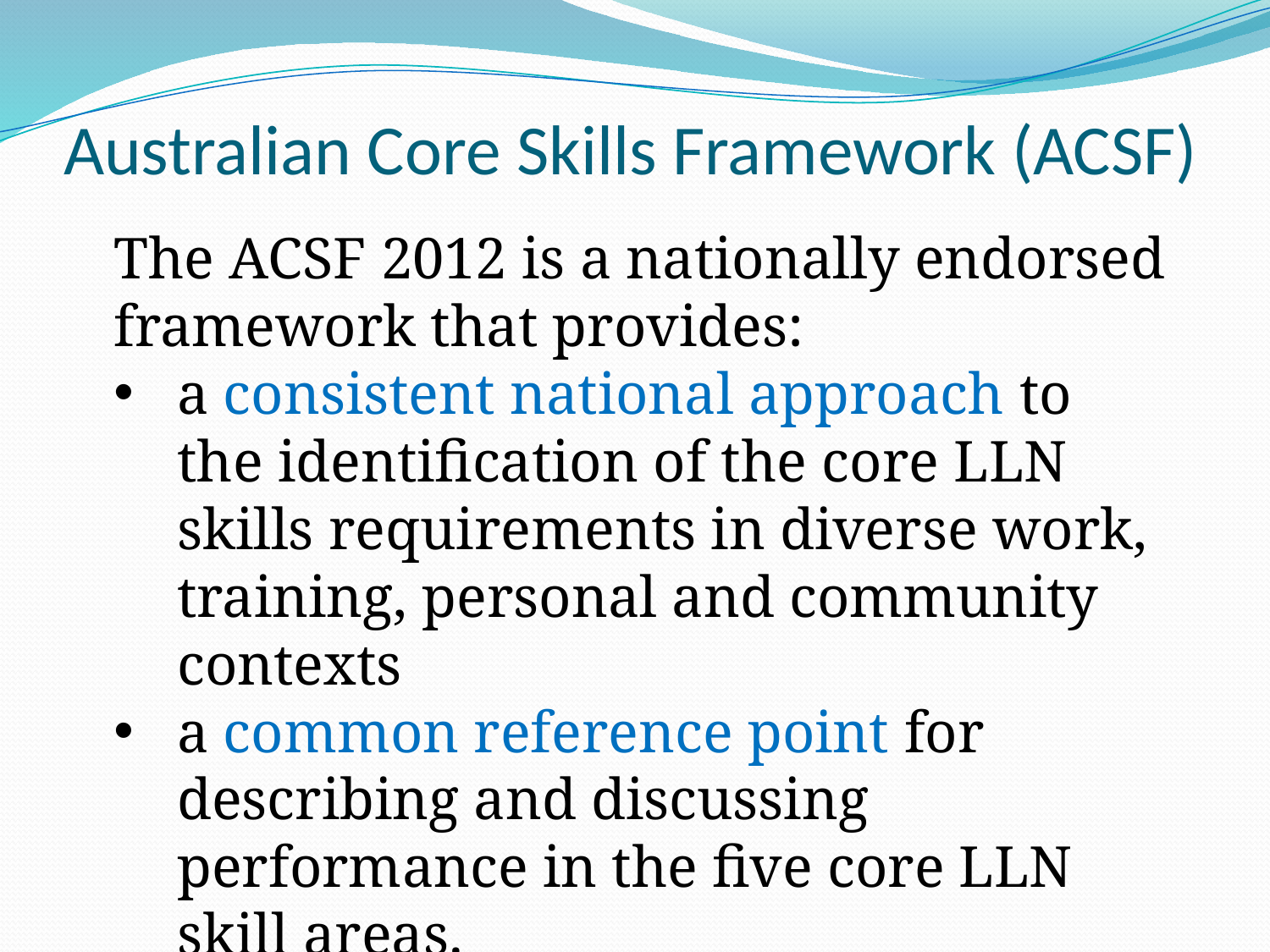

# Australian Core Skills Framework (ACSF)
The ACSF 2012 is a nationally endorsed framework that provides:
a consistent national approach to the identification of the core LLN skills requirements in diverse work, training, personal and community contexts
a common reference point for describing and discussing performance in the five core LLN skill areas.